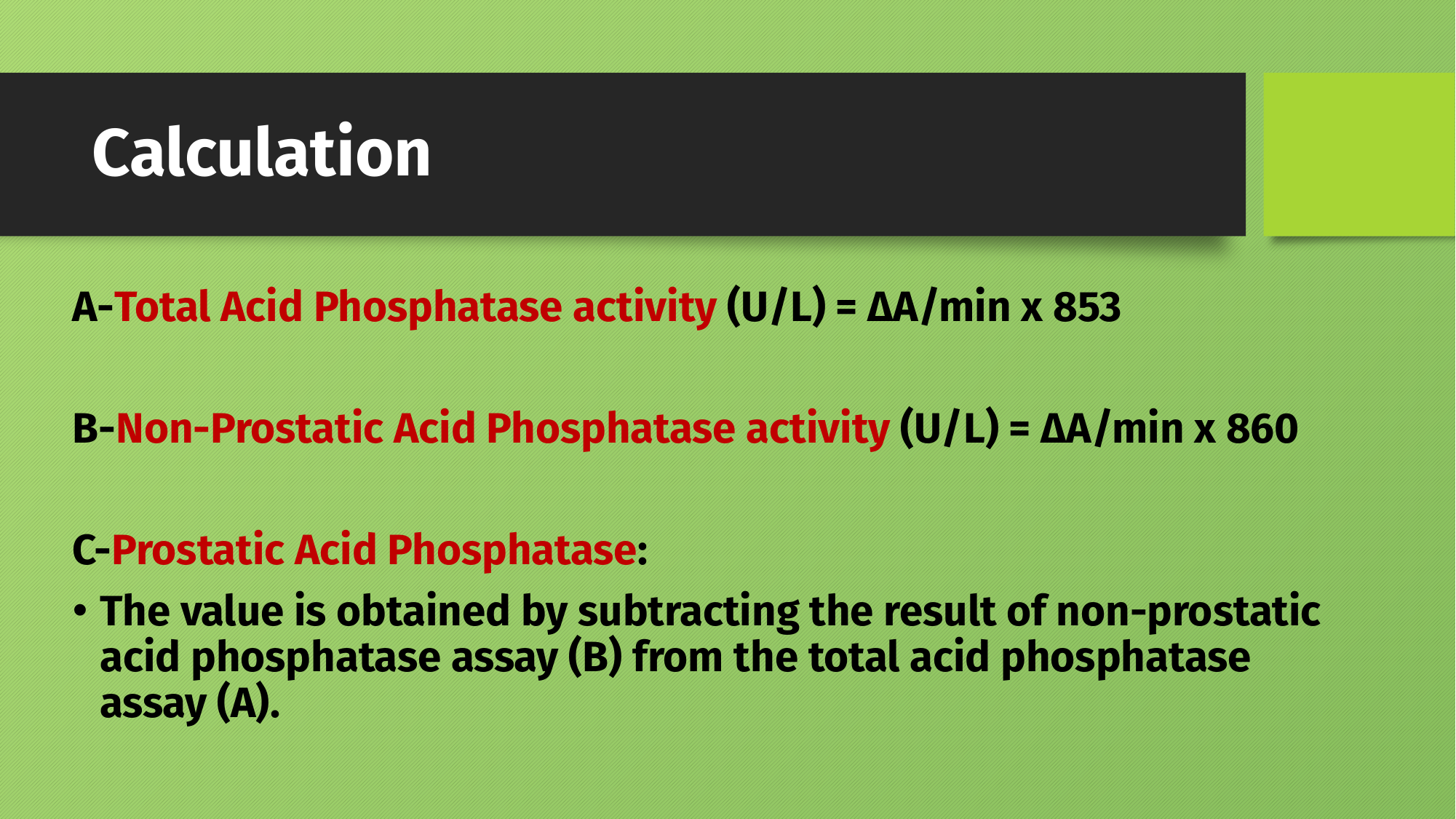

# Calculation
A-Total Acid Phosphatase activity (U/L) = ΔA/min x 853

B-Non-Prostatic Acid Phosphatase activity (U/L) = ΔA/min x 860

C-Prostatic Acid Phosphatase:
The value is obtained by subtracting the result of non-prostatic acid phosphatase assay (B) from the total acid phosphatase assay (A).